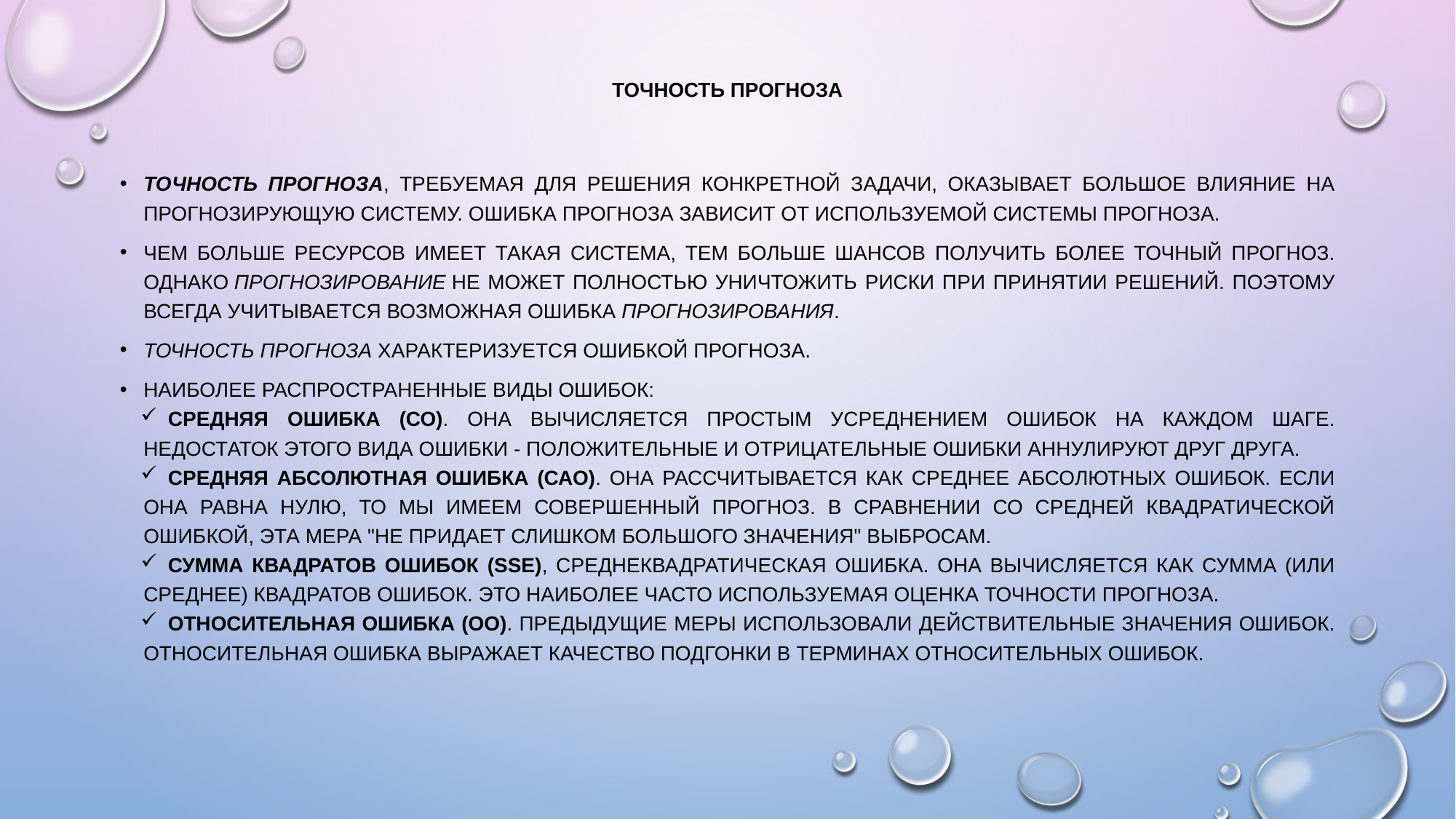

# Точность прогноза
Точность прогноза, требуемая для решения конкретной задачи, оказывает большое влияние на прогнозирующую систему. Ошибка прогноза зависит от используемой системы прогноза.
Чем больше ресурсов имеет такая система, тем больше шансов получить более точный прогноз. Однако прогнозирование не может полностью уничтожить риски при принятии решений. Поэтому всегда учитывается возможная ошибка прогнозирования.
Точность прогноза характеризуется ошибкой прогноза.
Наиболее распространенные виды ошибок:
Средняя ошибка (СО). Она вычисляется простым усреднением ошибок на каждом шаге. Недостаток этого вида ошибки - положительные и отрицательные ошибки аннулируют друг друга.
Средняя абсолютная ошибка (САО). Она рассчитывается как среднее абсолютных ошибок. Если она равна нулю, то мы имеем совершенный прогноз. В сравнении со средней квадратической ошибкой, эта мера "не придает слишком большого значения" выбросам.
Сумма квадратов ошибок (SSE), среднеквадратическая ошибка. Она вычисляется как сумма (или среднее) квадратов ошибок. Это наиболее часто используемая оценка точности прогноза.
Относительная ошибка (ОО). Предыдущие меры использовали действительные значения ошибок. Относительная ошибка выражает качество подгонки в терминах относительных ошибок.